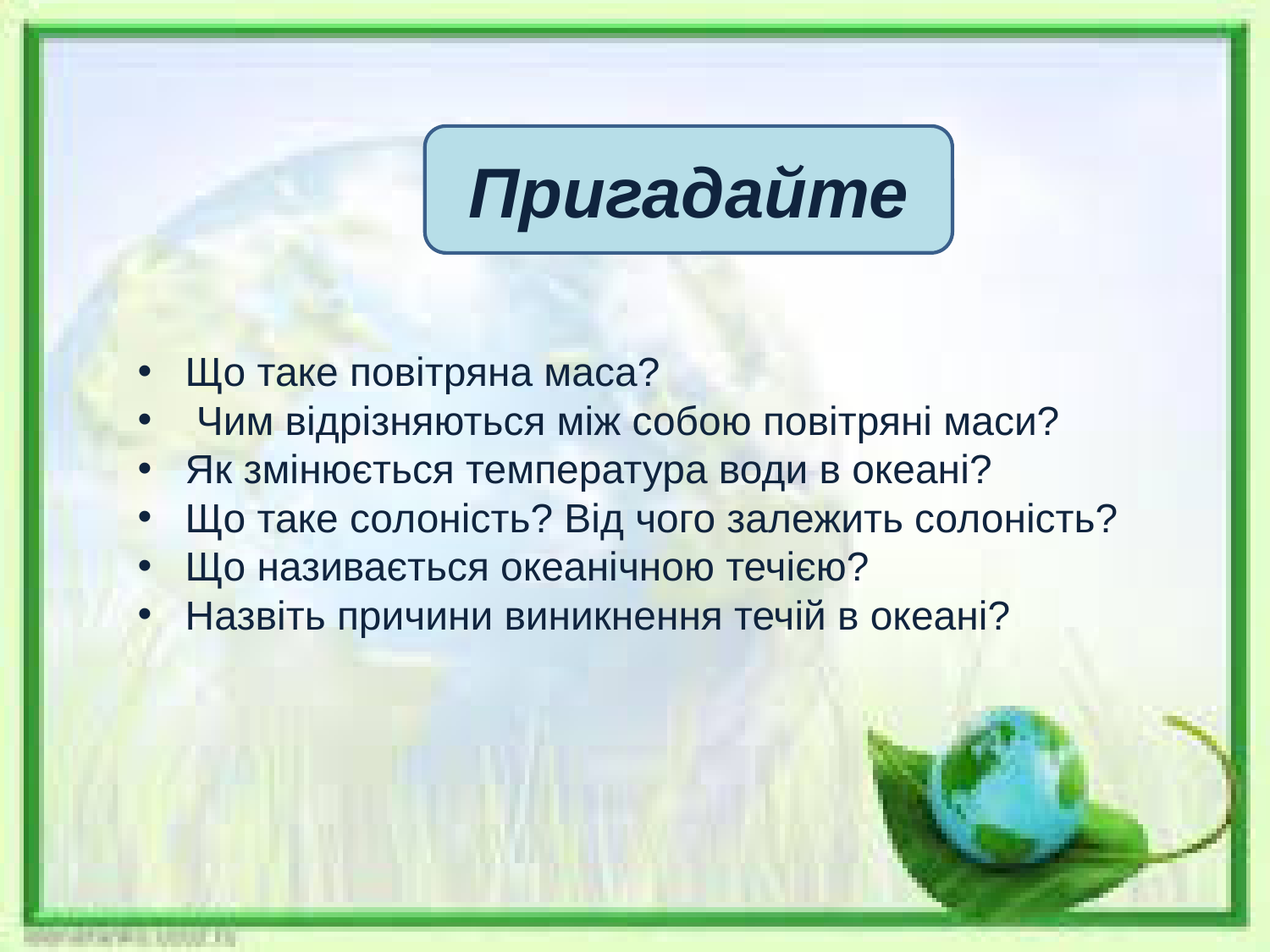

Пригадайте
Що таке повітряна маса?
 Чим відрізняються між собою повітряні маси?
Як змінюється температура води в океані?
Що таке солоність? Від чого залежить солоність?
Що називається океанічною течією?
Назвіть причини виникнення течій в океані?